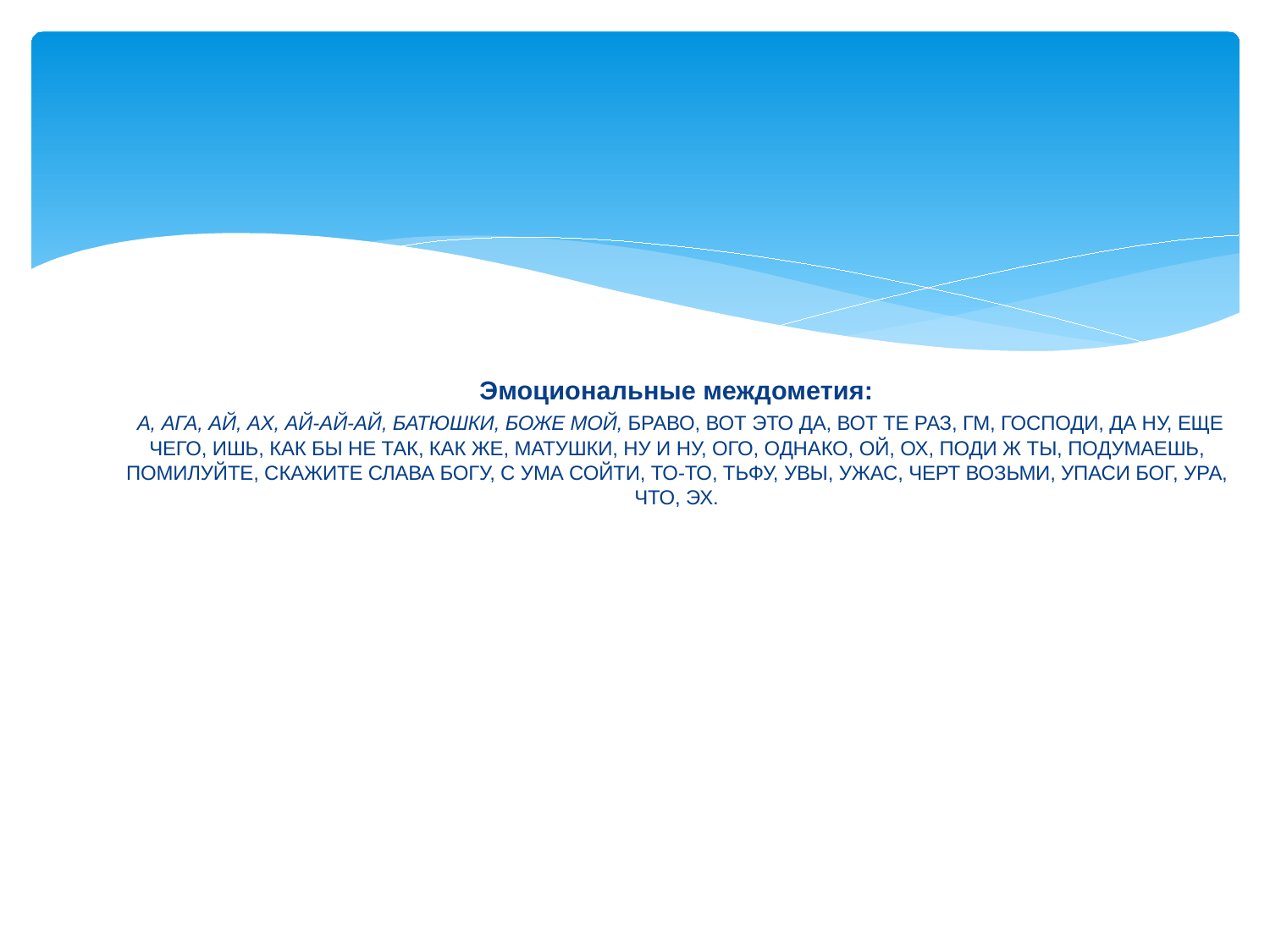

# Эмоциональные междометия:  А, АГА, АЙ, АХ, АЙ-АЙ-АЙ, БАТЮШКИ, БОЖЕ МОЙ, БРАВО, ВОТ ЭТО ДА, ВОТ ТЕ РАЗ, ГМ, ГОСПОДИ, ДА НУ, ЕЩЕ ЧЕГО, ИШЬ, КАК БЫ НЕ ТАК, КАК ЖЕ, МАТУШКИ, НУ И НУ, ОГО, ОДНАКО, ОЙ, ОХ, ПОДИ Ж ТЫ, ПОДУМАЕШЬ, ПОМИЛУЙТЕ, СКАЖИТЕ СЛАВА БОГУ, С УМА СОЙТИ, ТО-ТО, ТЬФУ, УВЫ, УЖАС, ЧЕРТ ВОЗЬМИ, УПАСИ БОГ, УРА, ЧТО, ЭХ.